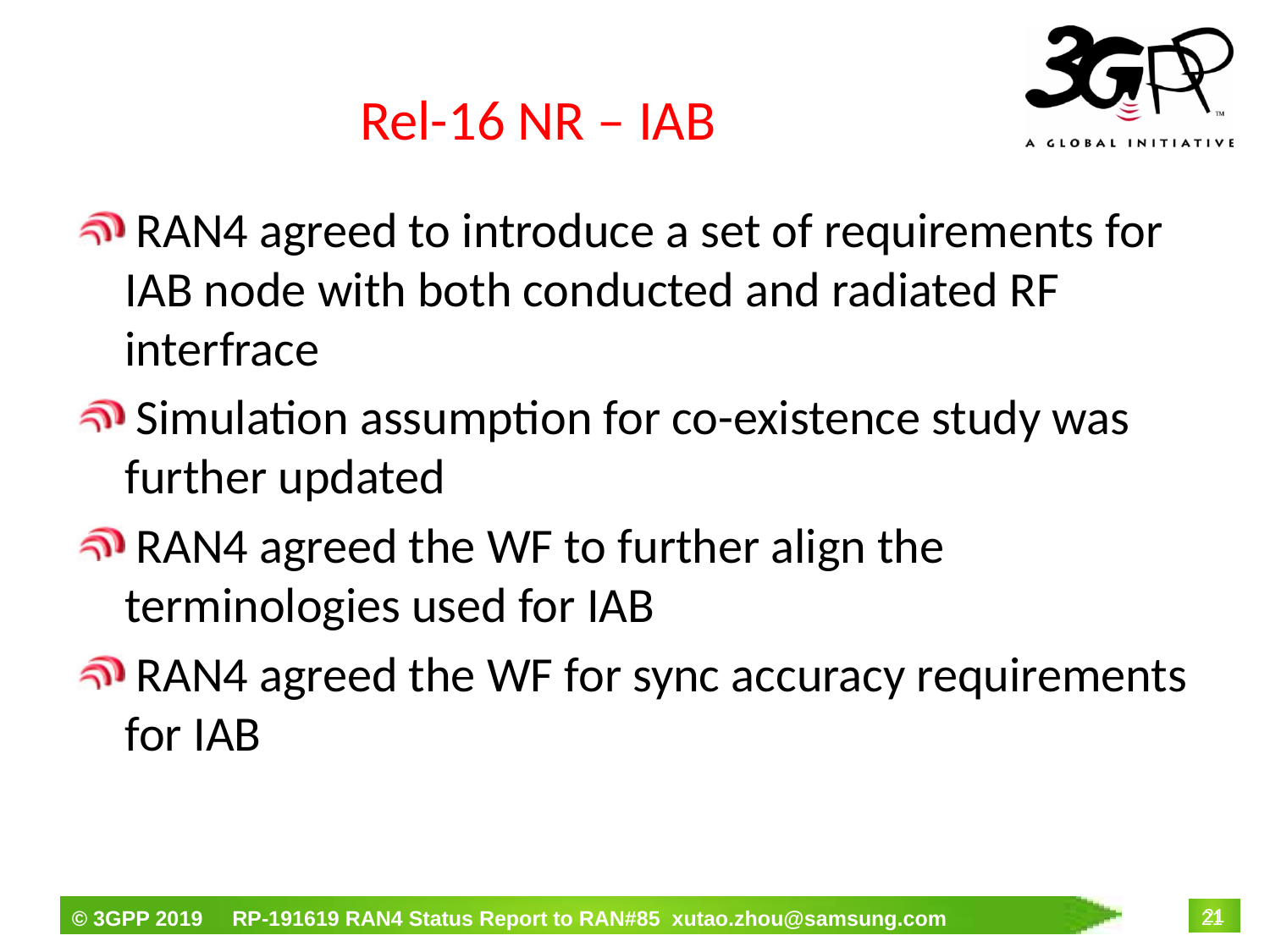

# Rel-16 NR – IAB
 RAN4 agreed to introduce a set of requirements for IAB node with both conducted and radiated RF interfrace
 Simulation assumption for co-existence study was further updated
 RAN4 agreed the WF to further align the terminologies used for IAB
 RAN4 agreed the WF for sync accuracy requirements for IAB
21